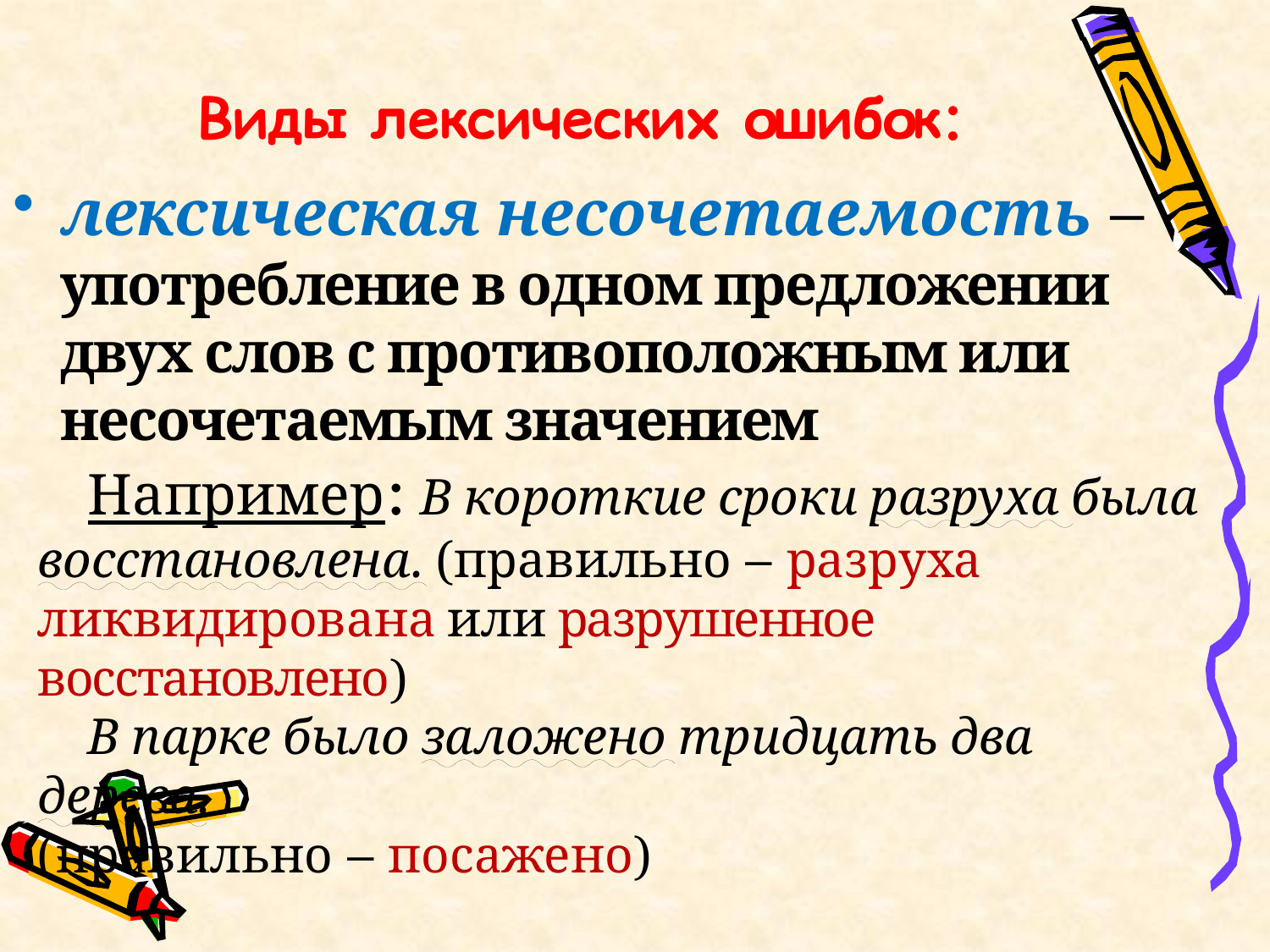

Виды лексических ошибок:
лексическая несочетаемость – употребление в одном предложении двух слов с противоположным или несочетаемым значением
Например: В короткие сроки разруха была восстановлена. (правильно – разруха ликвидирована или разрушенное восстановлено)
В парке было заложено тридцать два дерева.
(правильно – посажено)